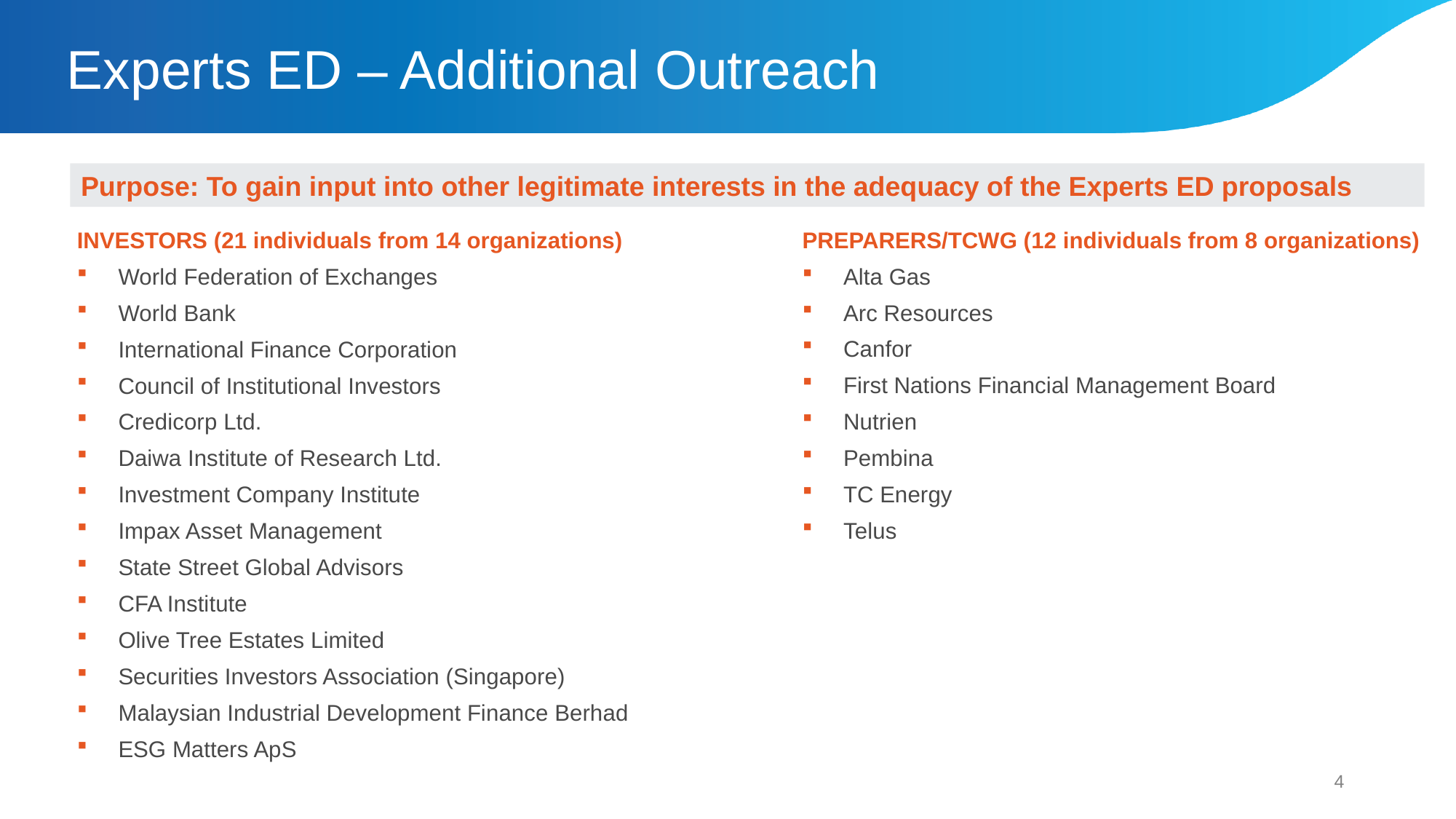

# Experts ED – Additional Outreach
Purpose: To gain input into other legitimate interests in the adequacy of the Experts ED proposals
PREPARERS/TCWG (12 individuals from 8 organizations)
Alta Gas
Arc Resources
Canfor
First Nations Financial Management Board
Nutrien
Pembina
TC Energy
Telus
INVESTORS (21 individuals from 14 organizations)
World Federation of Exchanges
World Bank
International Finance Corporation
Council of Institutional Investors
Credicorp Ltd.
Daiwa Institute of Research Ltd.
Investment Company Institute
Impax Asset Management
State Street Global Advisors
CFA Institute
Olive Tree Estates Limited
Securities Investors Association (Singapore)
Malaysian Industrial Development Finance Berhad
ESG Matters ApS

4